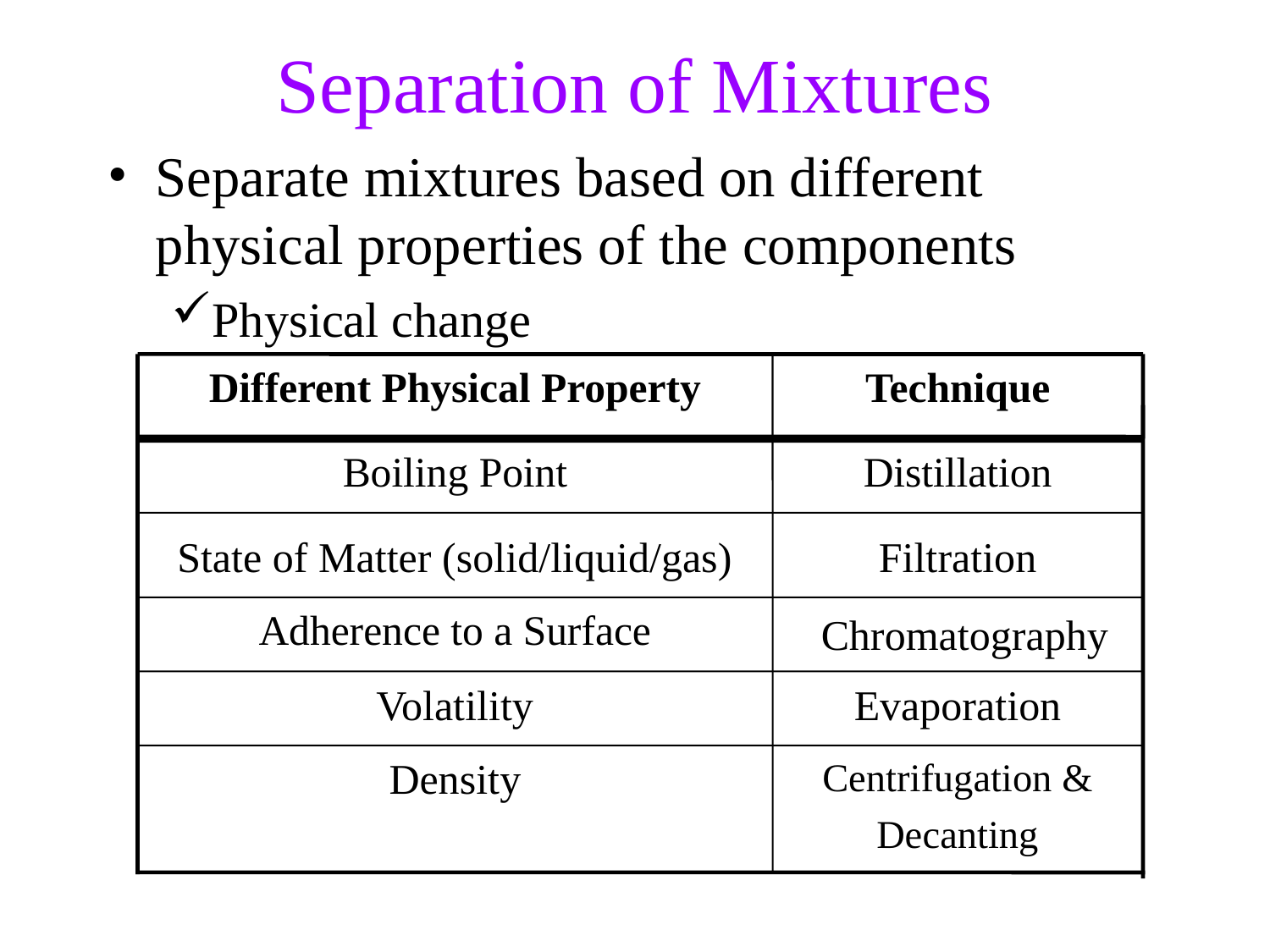

Separation of Mixtures
Separate mixtures based on different physical properties of the components
Physical change
Different Physical Property

Technique

Boiling Point

Distillation

State of Matter (solid/liquid/gas)
Filtration
Adherence to a Surface

Volatility

Evaporation
Density

Centrifugation &
Decanting

Chromatography